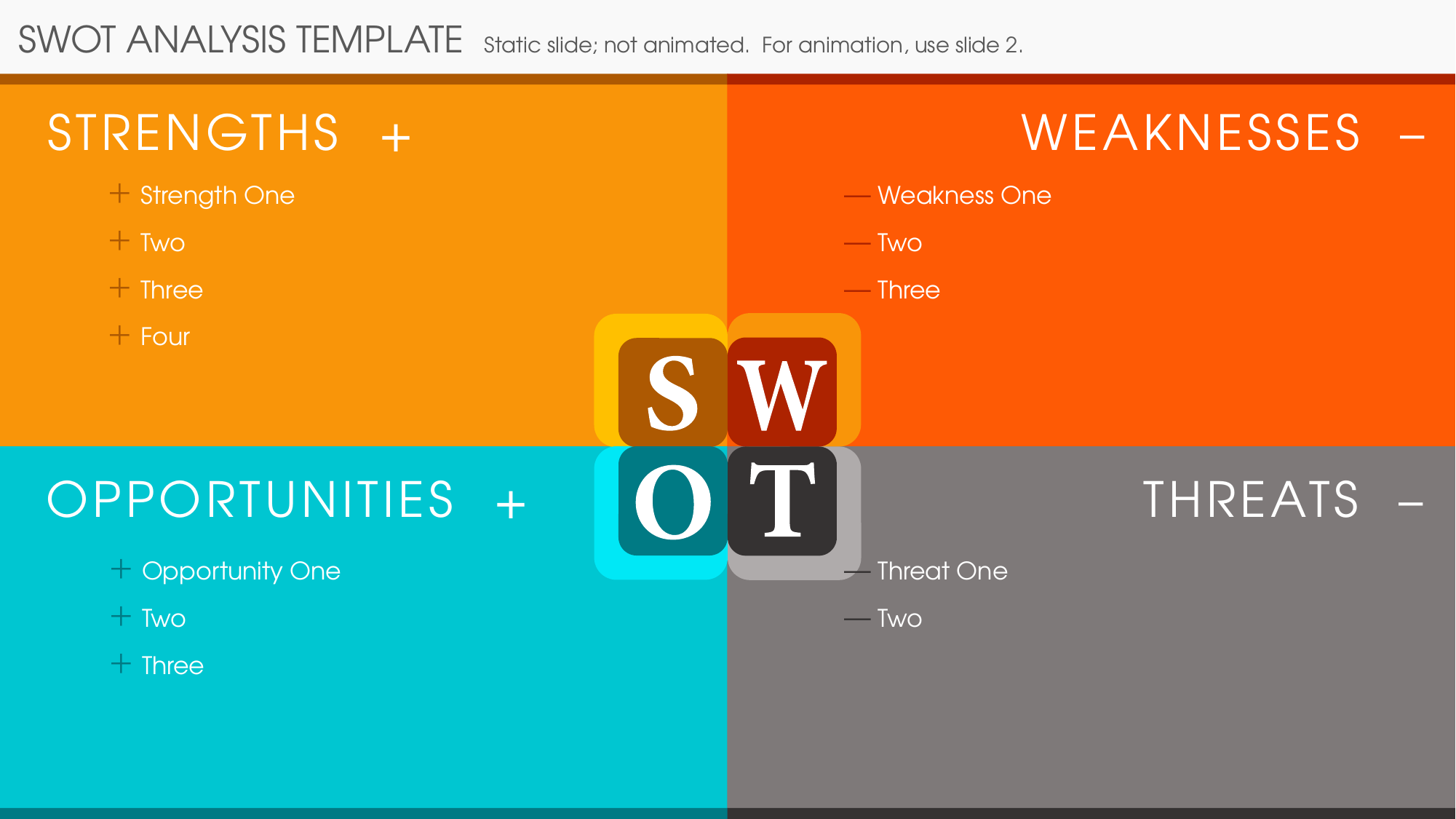

SWOT ANALYSIS TEMPLATE  Static slide; not animated.  For animation, use slide 2.

STRENGTHS  +
WEAKNESSES  –
Strength One
Two
Three
Four
Weakness One
Two
Three

OPPORTUNITIES  +
THREATS  –

Opportunity One
Two
Three
Threat One
Two